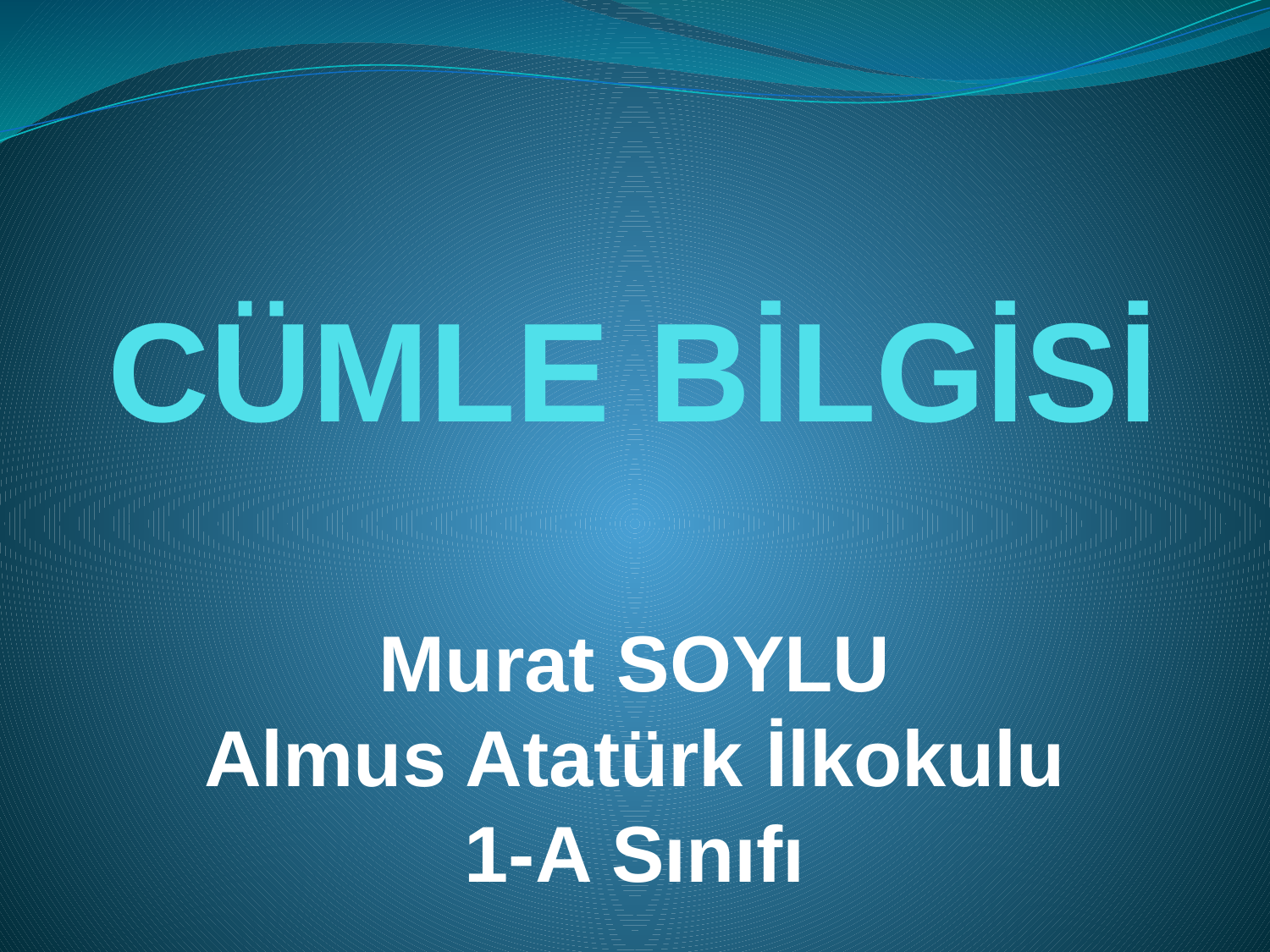

# CÜMLE BİLGİSİ
Murat SOYLU
Almus Atatürk İlkokulu
1-A Sınıfı